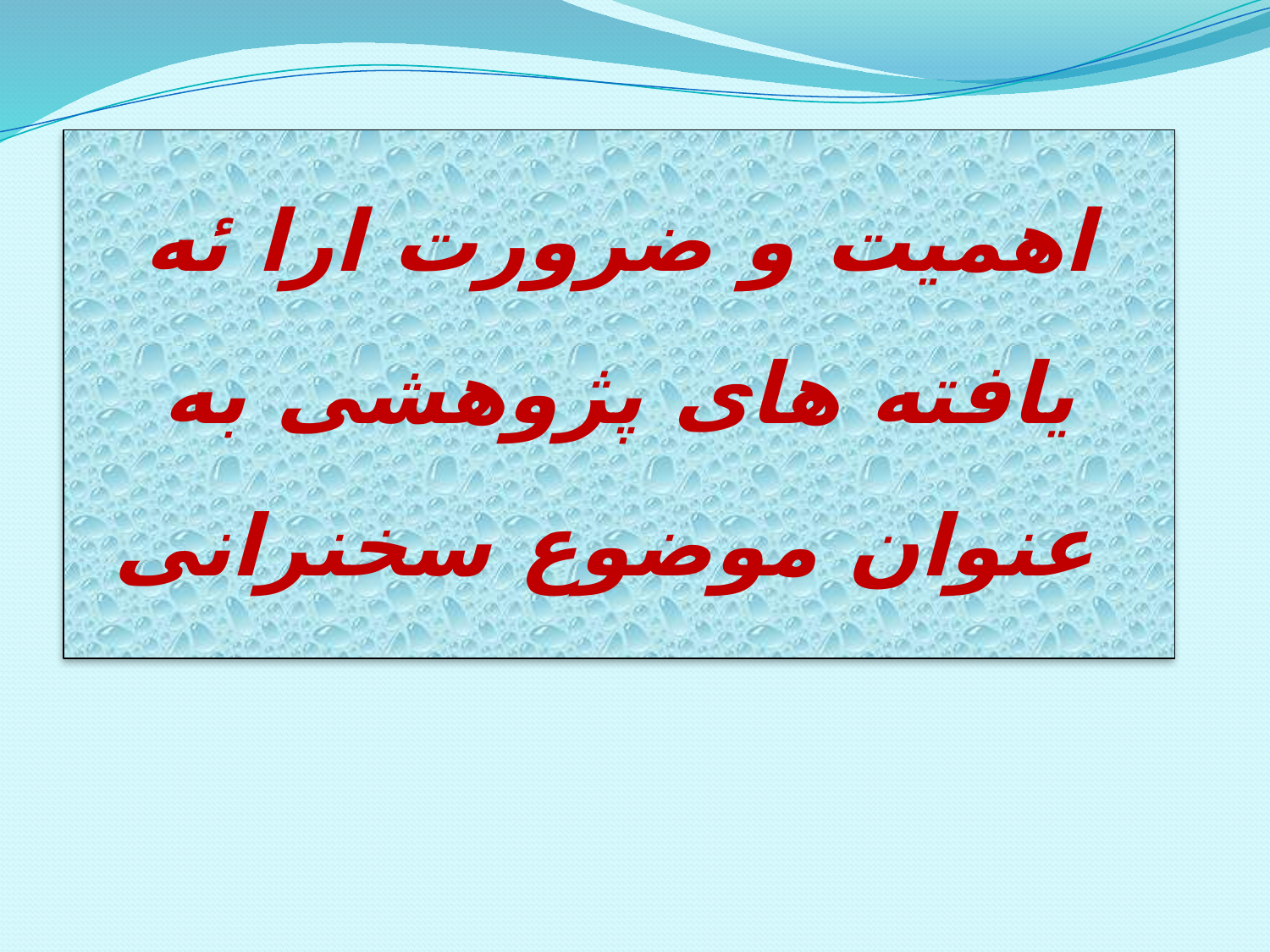

اهمیت و ضرورت ارا ئه یافته های پژوهشی به عنوان موضوع سخنرانی